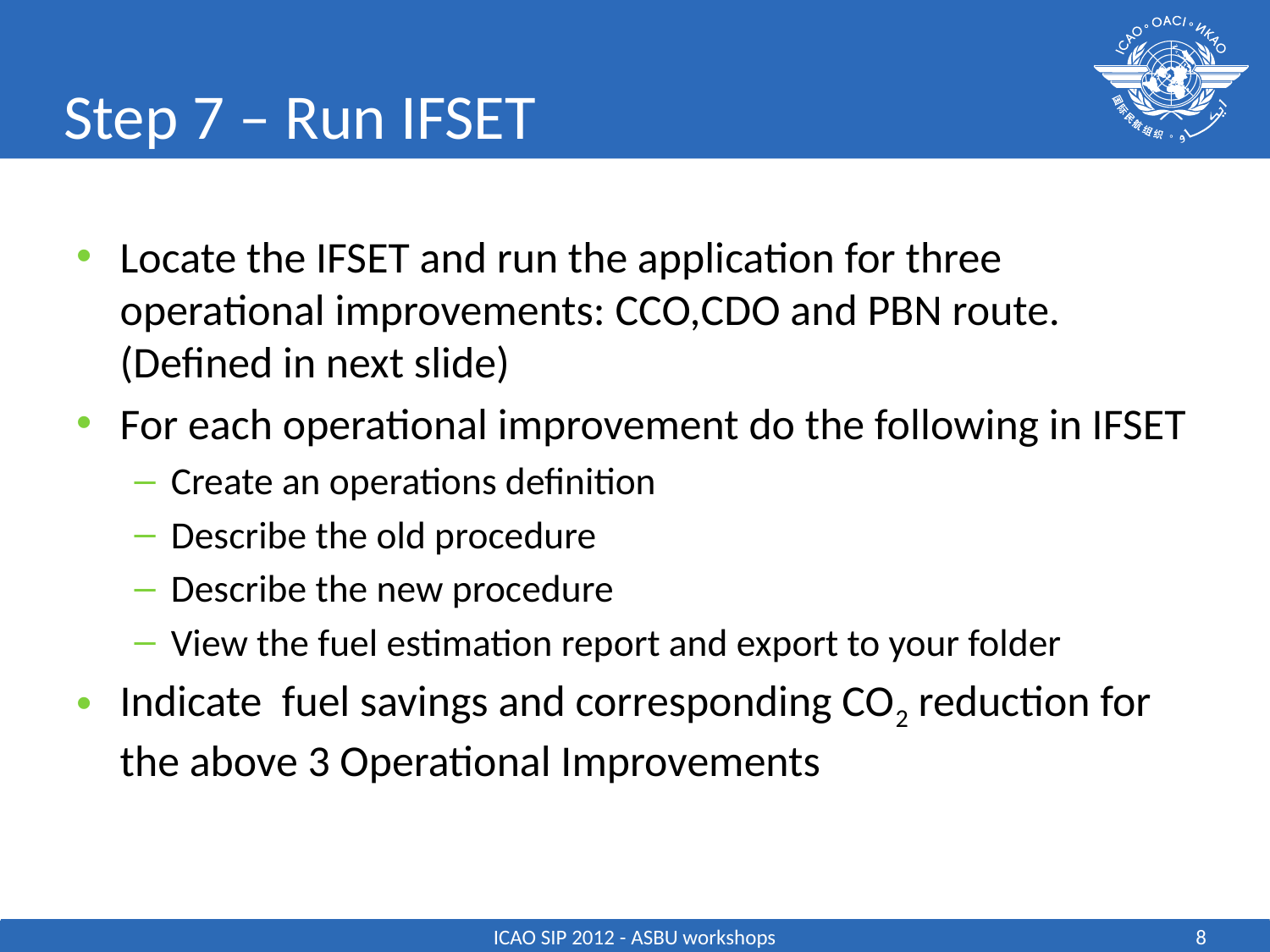

# Step 7 – Run IFSET
Locate the IFSET and run the application for three operational improvements: CCO,CDO and PBN route.(Defined in next slide)
For each operational improvement do the following in IFSET
Create an operations definition
Describe the old procedure
Describe the new procedure
View the fuel estimation report and export to your folder
Indicate  fuel savings and corresponding CO2 reduction for the above 3 Operational Improvements

ICAO SIP 2012 - ASBU workshops
8